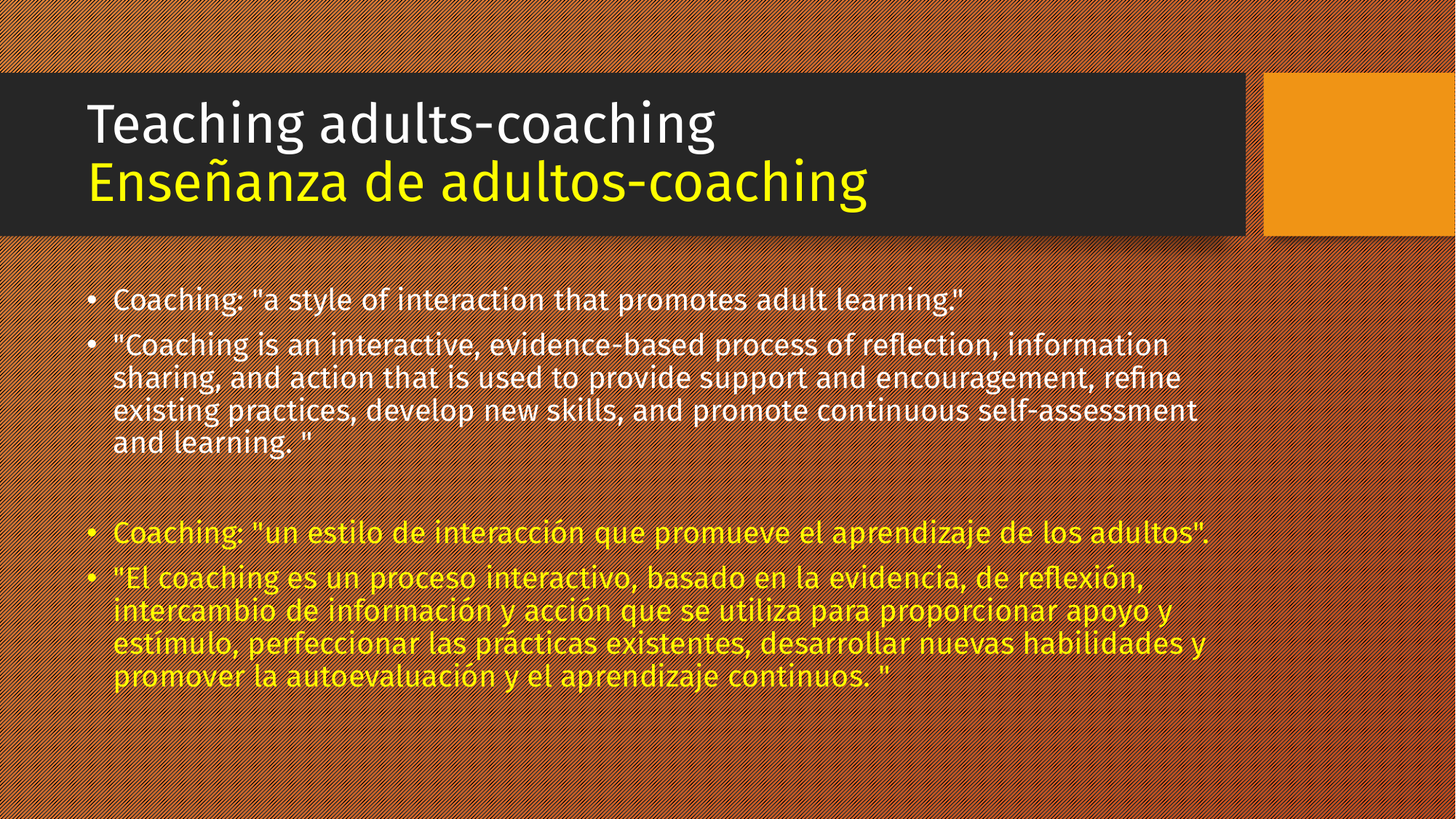

# Teaching adults-coaching Enseñanza de adultos-coaching
Coaching: "a style of interaction that promotes adult learning."
"Coaching is an interactive, evidence-based process of reflection, information sharing, and action that is used to provide support and encouragement, refine existing practices, develop new skills, and promote continuous self-assessment and learning. "

Coaching: "un estilo de interacción que promueve el aprendizaje de los adultos".
"El coaching es un proceso interactivo, basado en la evidencia, de reflexión, intercambio de información y acción que se utiliza para proporcionar apoyo y estímulo, perfeccionar las prácticas existentes, desarrollar nuevas habilidades y promover la autoevaluación y el aprendizaje continuos. "